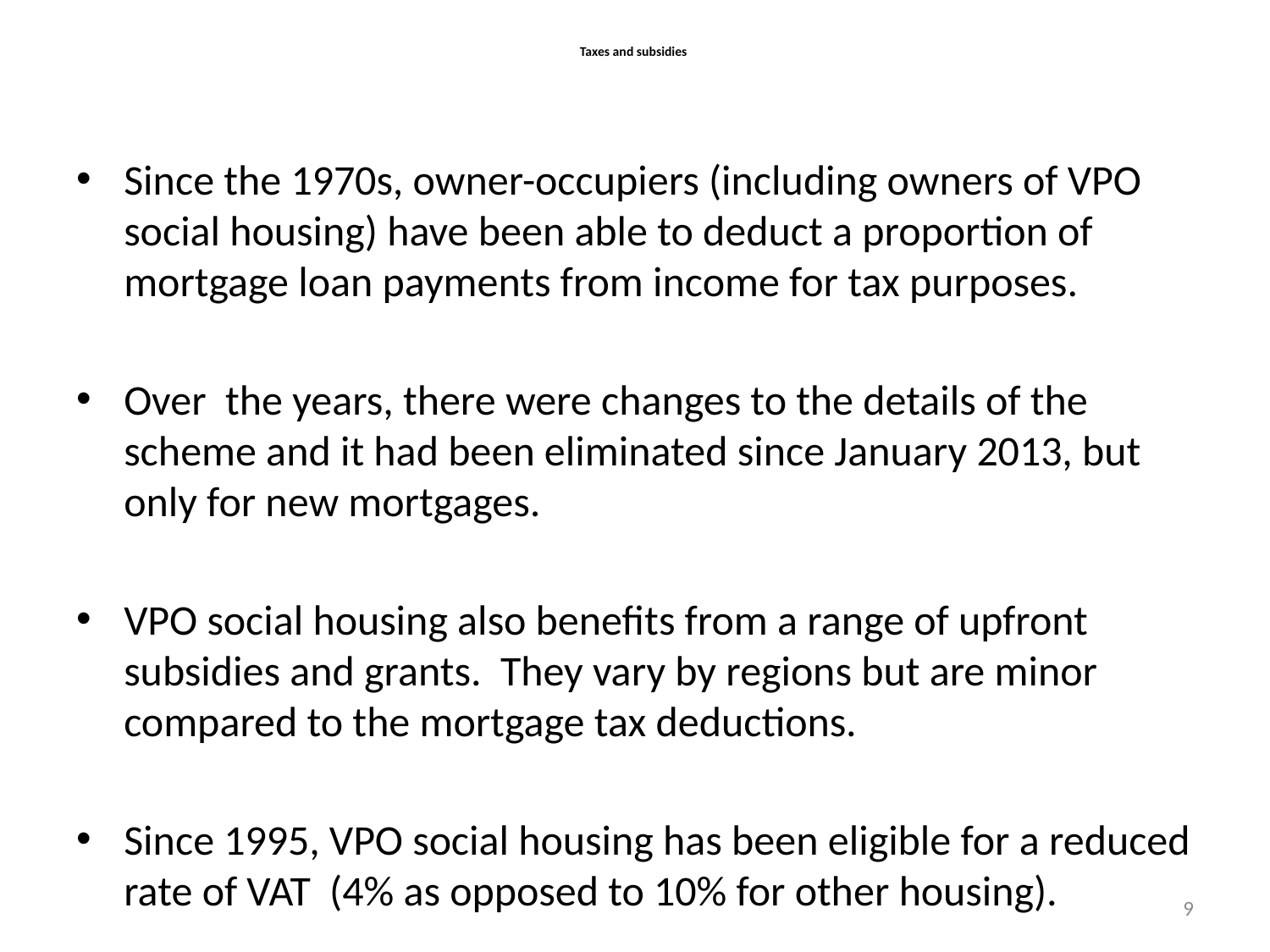

# Taxes and subsidies
Since the 1970s, owner-occupiers (including owners of VPO social housing) have been able to deduct a proportion of mortgage loan payments from income for tax purposes.

Over  the years, there were changes to the details of the scheme and it had been eliminated since January 2013, but only for new mortgages.

VPO social housing also benefits from a range of upfront subsidies and grants.  They vary by regions but are minor compared to the mortgage tax deductions.

Since 1995, VPO social housing has been eligible for a reduced rate of VAT  (4% as opposed to 10% for other housing).
9